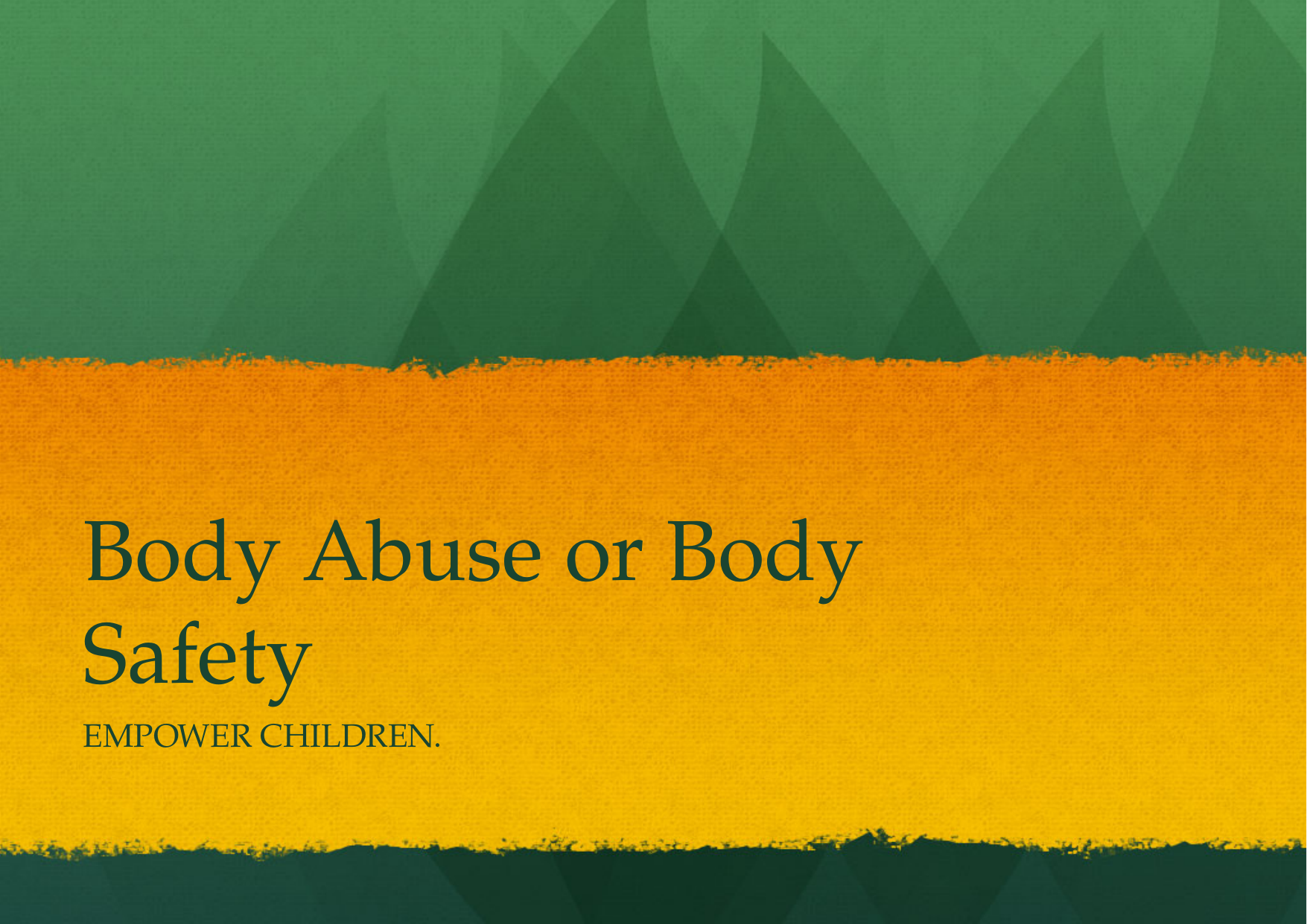

# Body Abuse or Body Safety
EMPOWER CHILDREN.